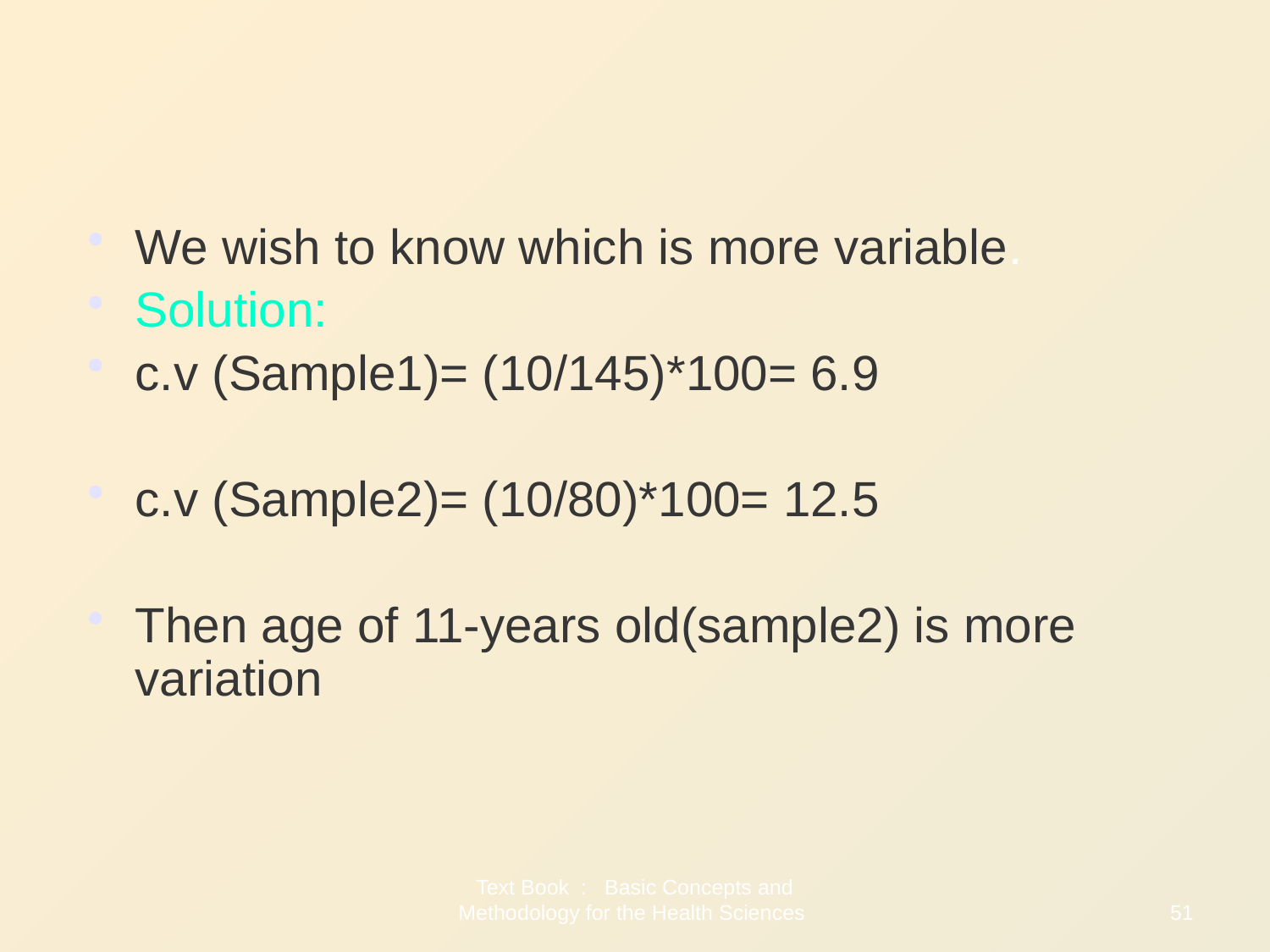

We wish to know which is more variable.
Solution:
c.v (Sample1)= (10/145)*100= 6.9

c.v (Sample2)= (10/80)*100= 12.5

Then age of 11-years old(sample2) is more variation

Text Book  :   Basic Concepts and Methodology for the Health Sciences
51